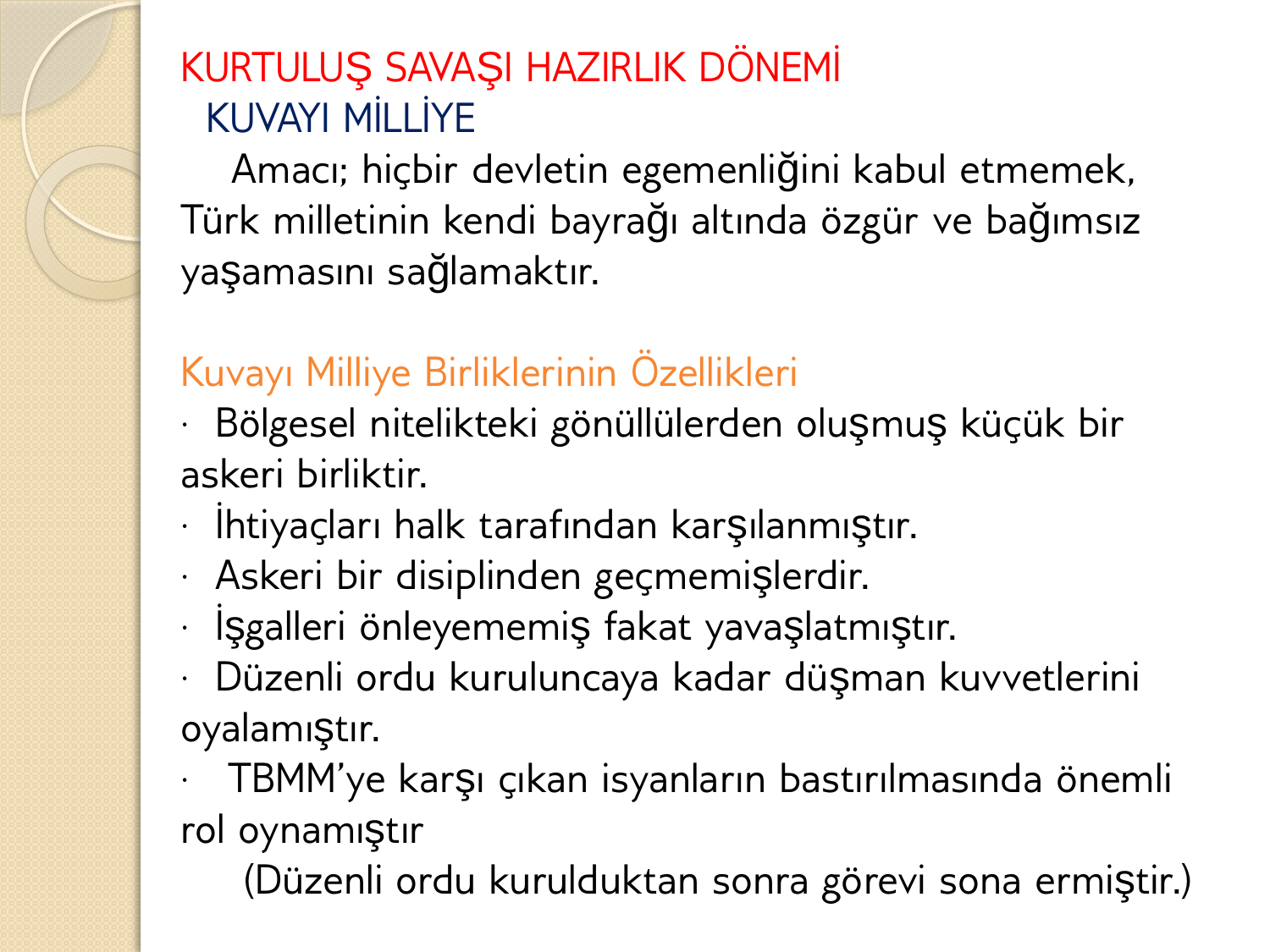

# KURTULUŞ SAVAŞI HAZIRLIK DÖNEMİ KUVAYI MİLLİYE Amacı; hiçbir devletin egemenliğini kabul etmemek, Türk milletinin kendi bayrağı altında özgür ve bağımsız yaşamasını sağlamaktır. Kuvayı Milliye Birliklerinin Özellikleri ·  Bölgesel nitelikteki gönüllülerden oluşmuş küçük bir askeri birliktir. ·  İhtiyaçları halk tarafından karşılanmıştır. ·  Askeri bir disiplinden geçmemişlerdir. ·  İşgalleri önleyememiş fakat yavaşlatmıştır. ·  Düzenli ordu kuruluncaya kadar düşman kuvvetlerini oyalamıştır. ·   TBMM’ye karşı çıkan isyanların bastırılmasında önemli rol oynamıştır (Düzenli ordu kurulduktan sonra görevi sona ermiştir.)